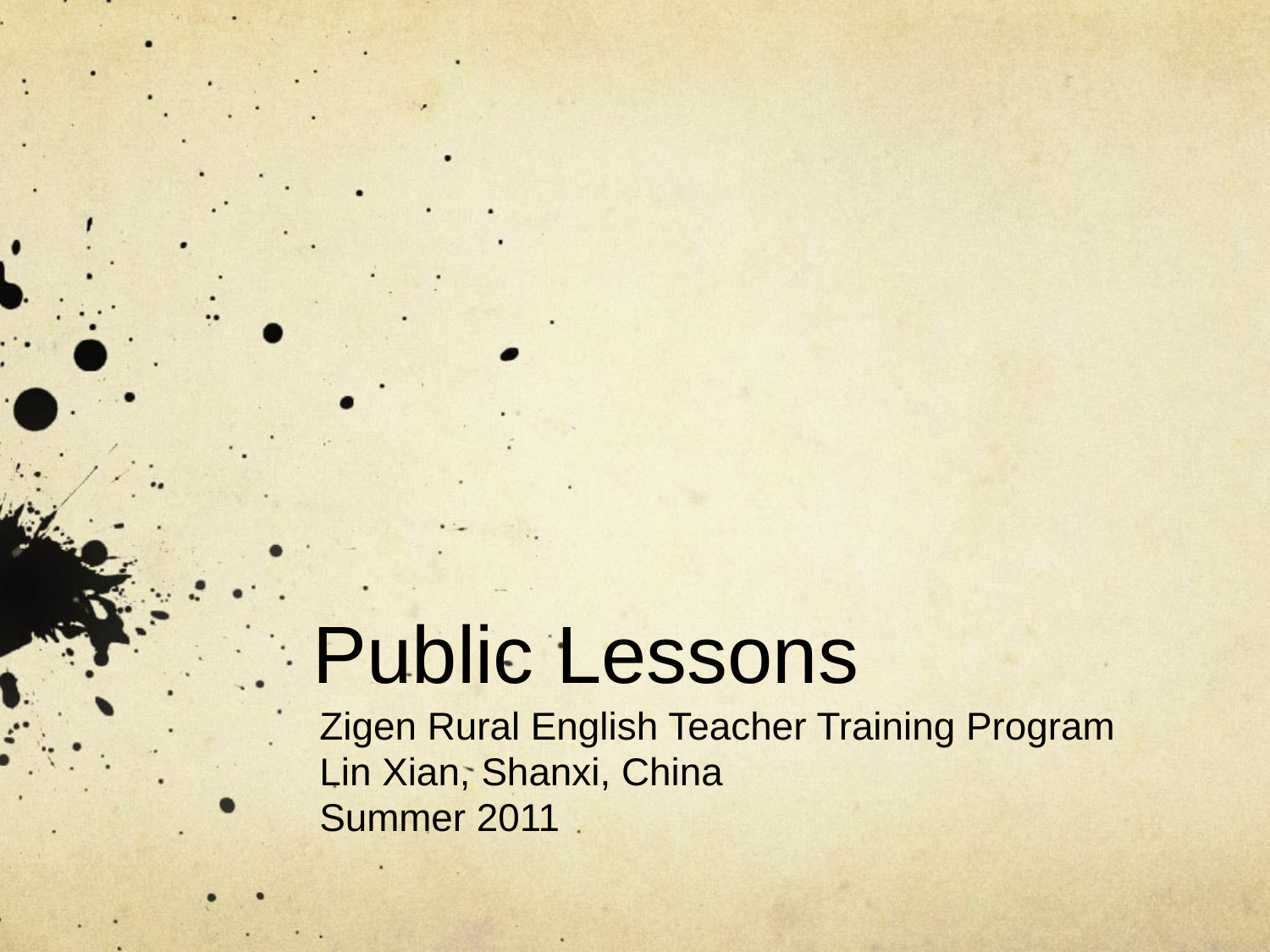

# Public Lessons
Zigen Rural English Teacher Training Program
Lin Xian, Shanxi, China
Summer 2011